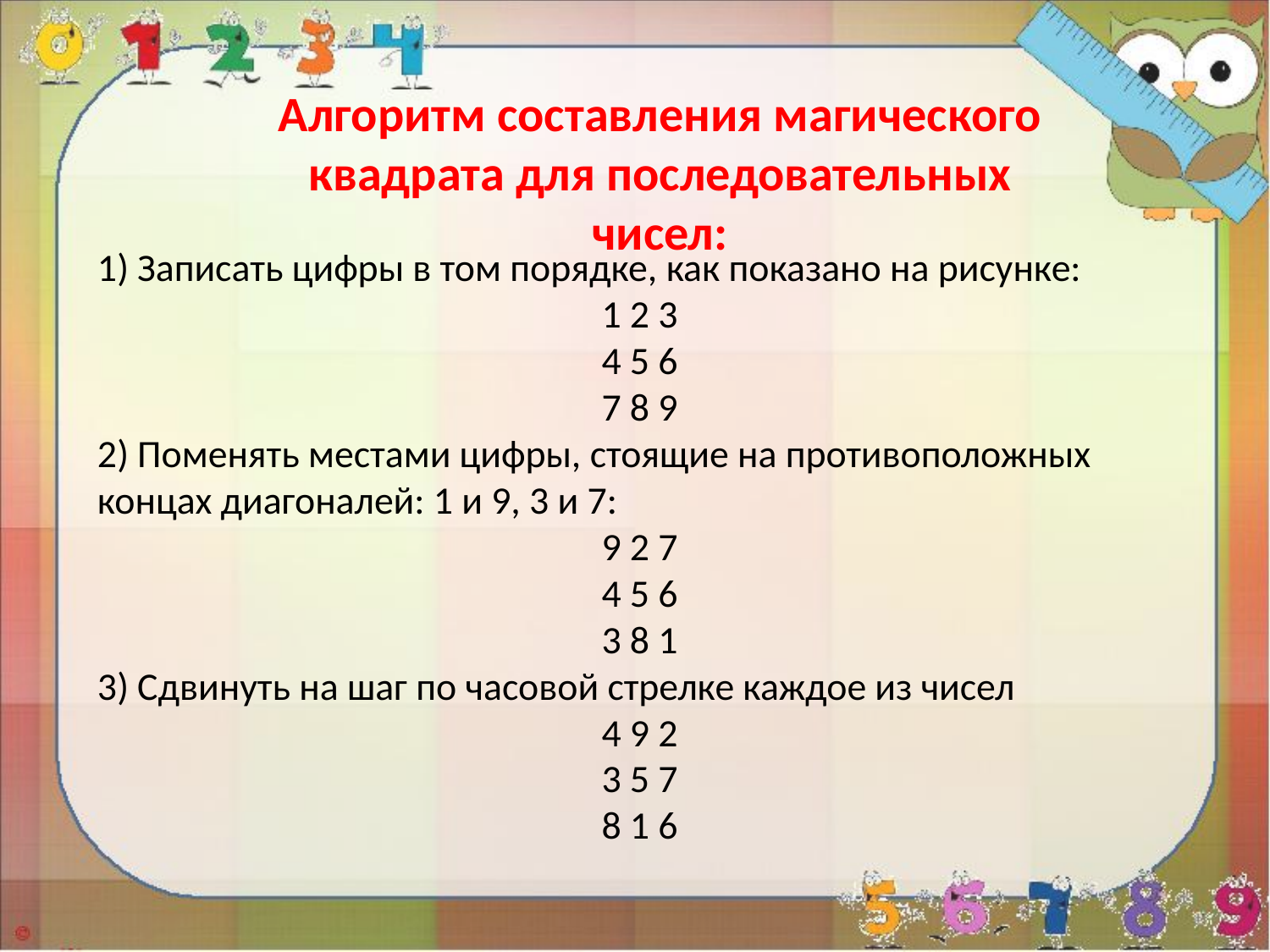

Алгоритм составления магического квадрата для последовательных чисел:
1) Записать цифры в том порядке, как показано на рисунке:
1 2 3
4 5 6
7 8 9
2) Поменять местами цифры, стоящие на противоположных концах диагоналей: 1 и 9, 3 и 7:
9 2 7
4 5 6
3 8 1
3) Сдвинуть на шаг по часовой стрелке каждое из чисел
4 9 2
3 5 7
8 1 6